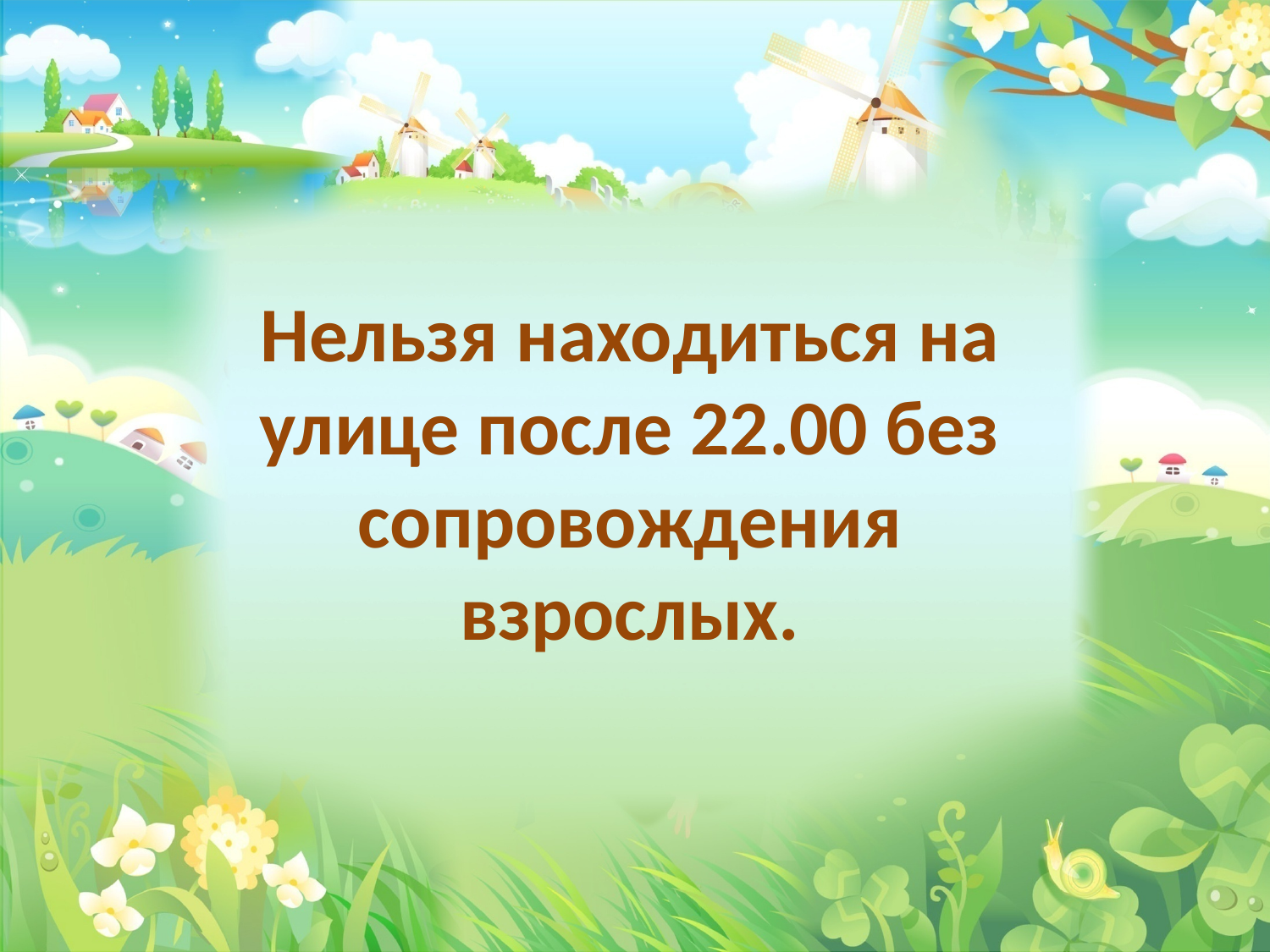

Нельзя находиться на улице после 22.00 без сопровождения взрослых.